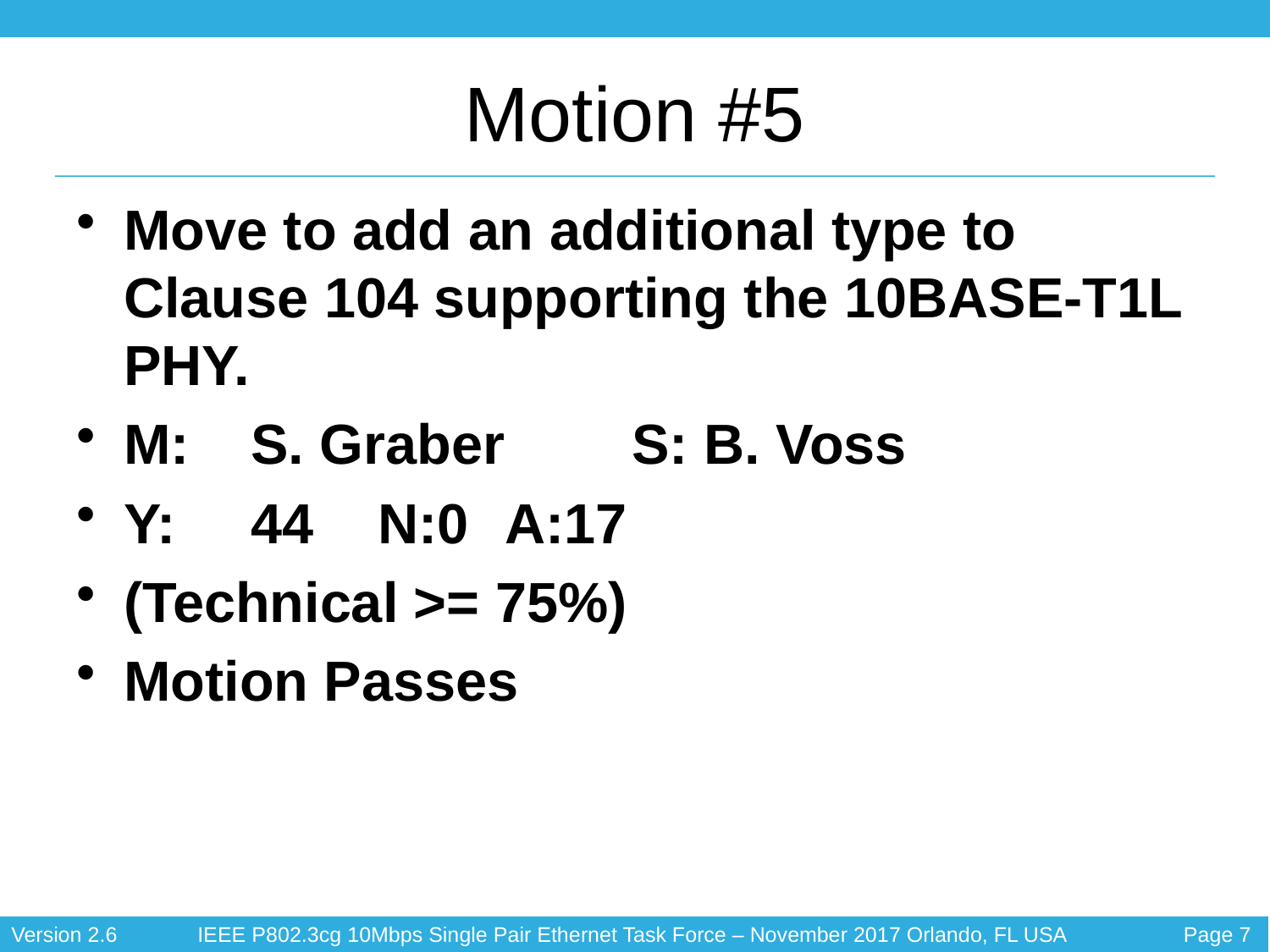

# Motion #5
Move to add an additional type to Clause 104 supporting the 10BASE-T1L PHY.
M:	S. Graber	S: B. Voss
Y:	44	N:0	A:17
(Technical >= 75%)
Motion Passes